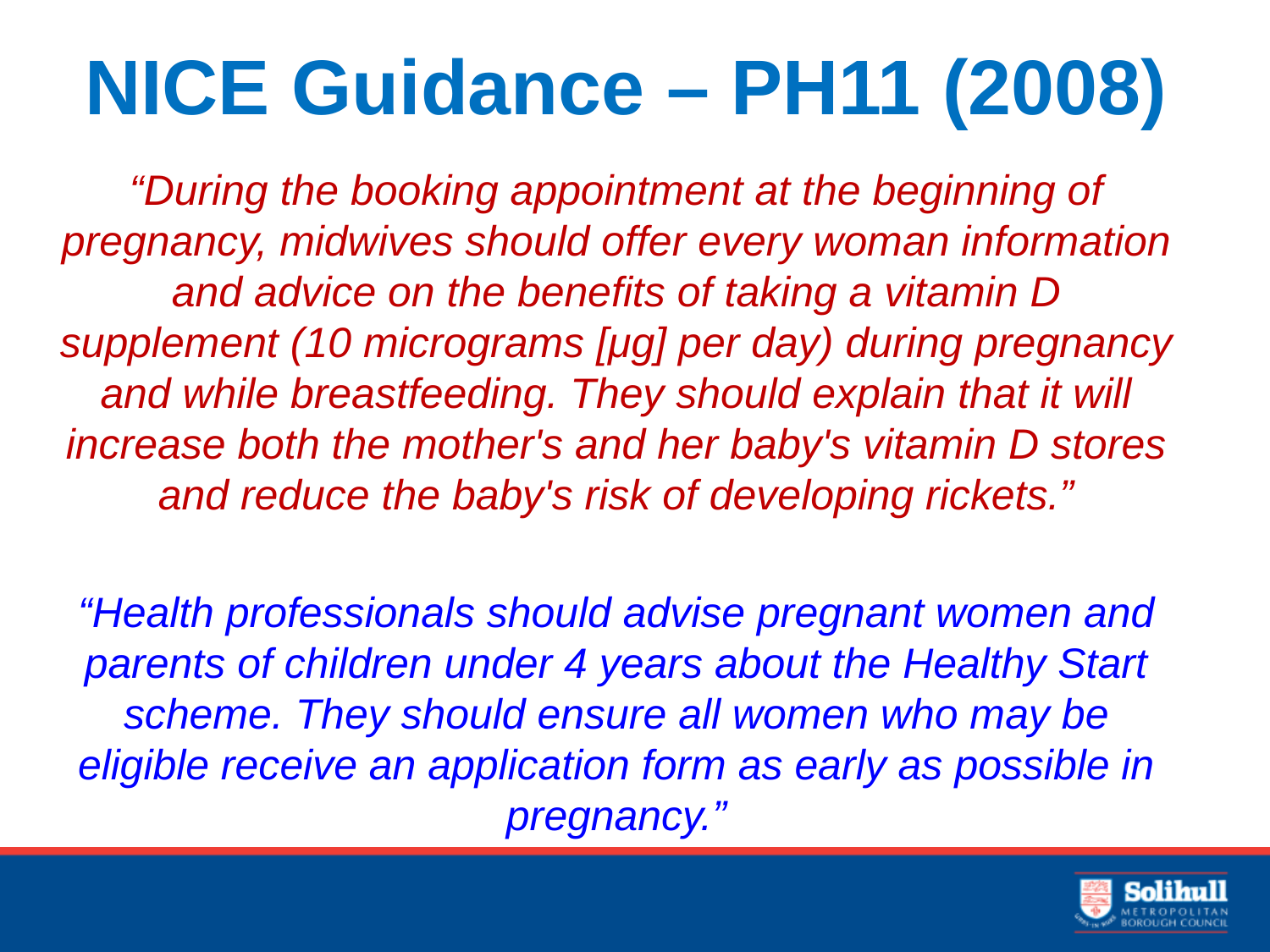

# NICE Guidance – PH11 (2008)
“During the booking appointment at the beginning of pregnancy, midwives should offer every woman information and advice on the benefits of taking a vitamin D supplement (10 micrograms [μg] per day) during pregnancy and while breastfeeding. They should explain that it will increase both the mother's and her baby's vitamin D stores and reduce the baby's risk of developing rickets.”

“Health professionals should advise pregnant women and parents of children under 4 years about the Healthy Start scheme. They should ensure all women who may be eligible receive an application form as early as possible in pregnancy.”